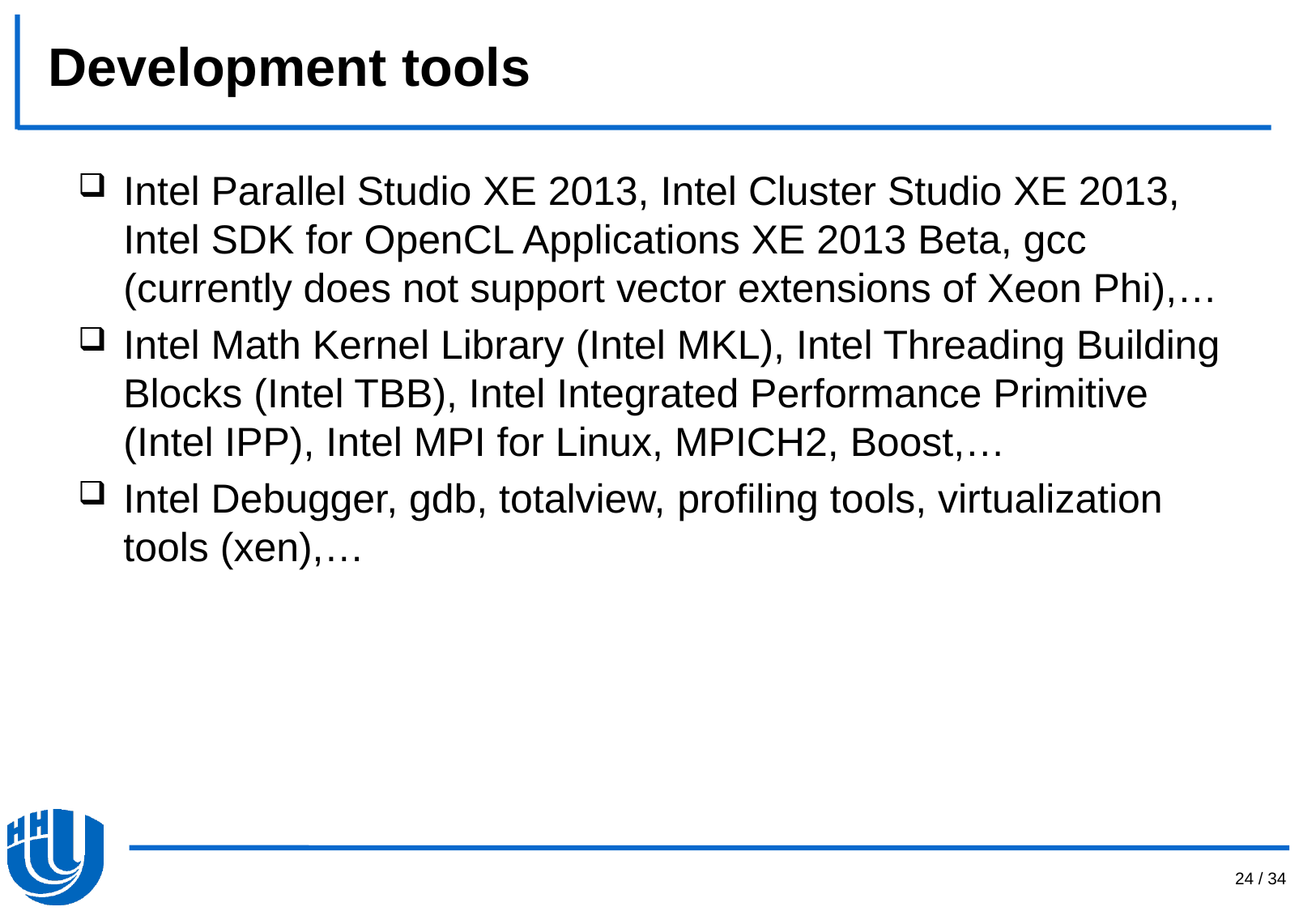

# Development tools
Intel Parallel Studio XE 2013, Intel Cluster Studio XE 2013, Intel SDK for OpenCL Applications XE 2013 Beta, gcc (currently does not support vector extensions of Xeon Phi),…
Intel Math Kernel Library (Intel MKL), Intel Threading Building Blocks (Intel TBB), Intel Integrated Performance Primitive (Intel IPP), Intel MPI for Linux, MPICH2, Boost,…
Intel Debugger, gdb, totalview, profiling tools, virtualization tools (xen),…
24